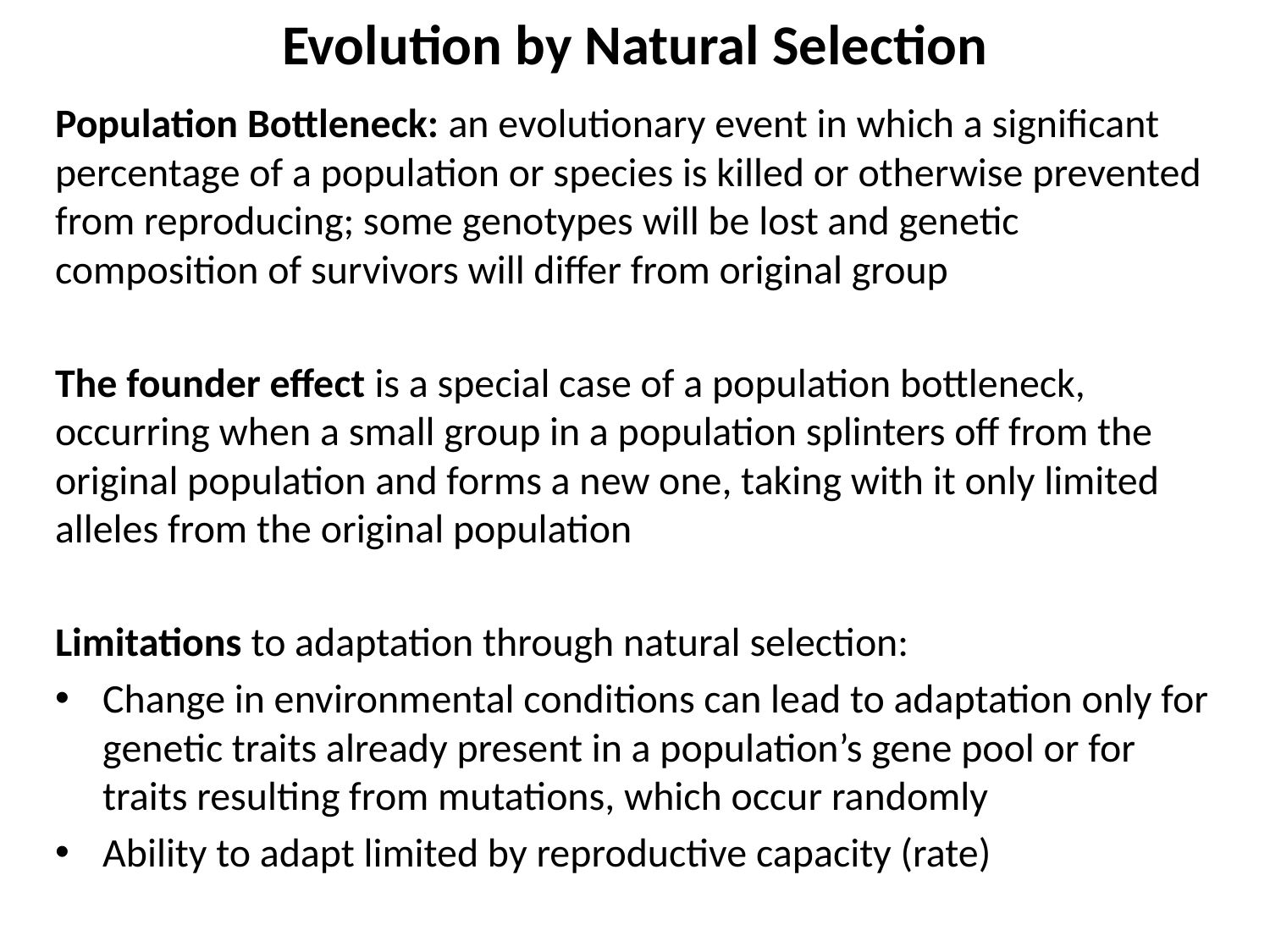

Evolution by Natural Selection
# Natural Selection acts on individuals but occurs in populations
Population Bottleneck: an evolutionary event in which a significant percentage of a population or species is killed or otherwise prevented from reproducing; some genotypes will be lost and genetic composition of survivors will differ from original group

The founder effect is a special case of a population bottleneck, occurring when a small group in a population splinters off from the original population and forms a new one, taking with it only limited alleles from the original population

Limitations to adaptation through natural selection:
Change in environmental conditions can lead to adaptation only for genetic traits already present in a population’s gene pool or for traits resulting from mutations, which occur randomly
Ability to adapt limited by reproductive capacity (rate)